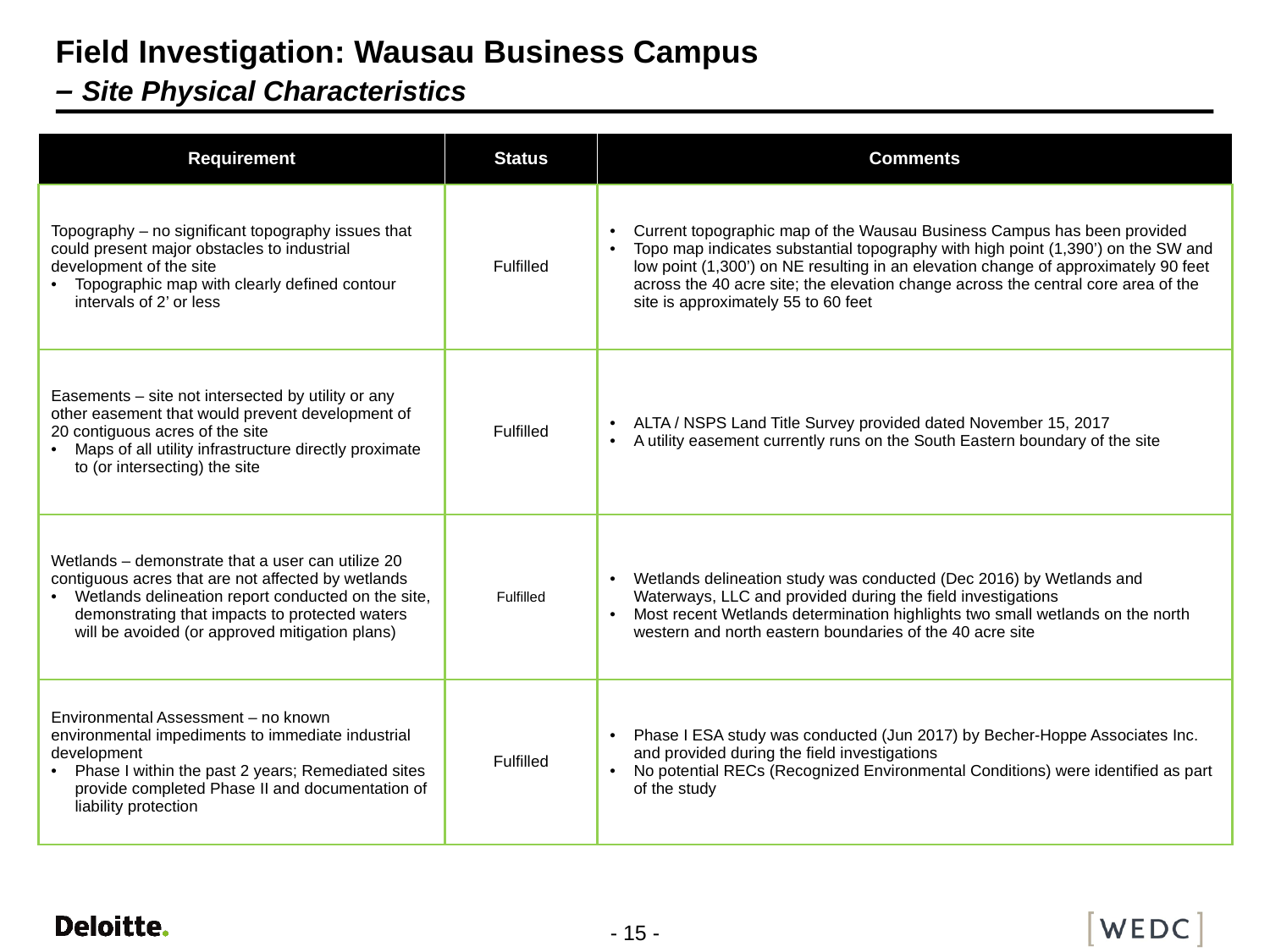

# Field Investigation: Wausau Business Campus – Site Physical Characteristics
| Requirement | Status | Comments |
| --- | --- | --- |
| Topography – no significant topography issues that could present major obstacles to industrial development of the site Topographic map with clearly defined contour intervals of 2’ or less | Fulfilled | Current topographic map of the Wausau Business Campus has been provided Topo map indicates substantial topography with high point (1,390’) on the SW and low point (1,300’) on NE resulting in an elevation change of approximately 90 feet across the 40 acre site; the elevation change across the central core area of the site is approximately 55 to 60 feet |
| Easements – site not intersected by utility or any other easement that would prevent development of 20 contiguous acres of the site Maps of all utility infrastructure directly proximate to (or intersecting) the site | Fulfilled | ALTA / NSPS Land Title Survey provided dated November 15, 2017 A utility easement currently runs on the South Eastern boundary of the site |
| Wetlands – demonstrate that a user can utilize 20 contiguous acres that are not affected by wetlands Wetlands delineation report conducted on the site, demonstrating that impacts to protected waters will be avoided (or approved mitigation plans) | Fulfilled | Wetlands delineation study was conducted (Dec 2016) by Wetlands and Waterways, LLC and provided during the field investigations Most recent Wetlands determination highlights two small wetlands on the north western and north eastern boundaries of the 40 acre site |
| Environmental Assessment – no known environmental impediments to immediate industrial development Phase I within the past 2 years; Remediated sites provide completed Phase II and documentation of liability protection | Fulfilled | Phase I ESA study was conducted (Jun 2017) by Becher-Hoppe Associates Inc. and provided during the field investigations No potential RECs (Recognized Environmental Conditions) were identified as part of the study |